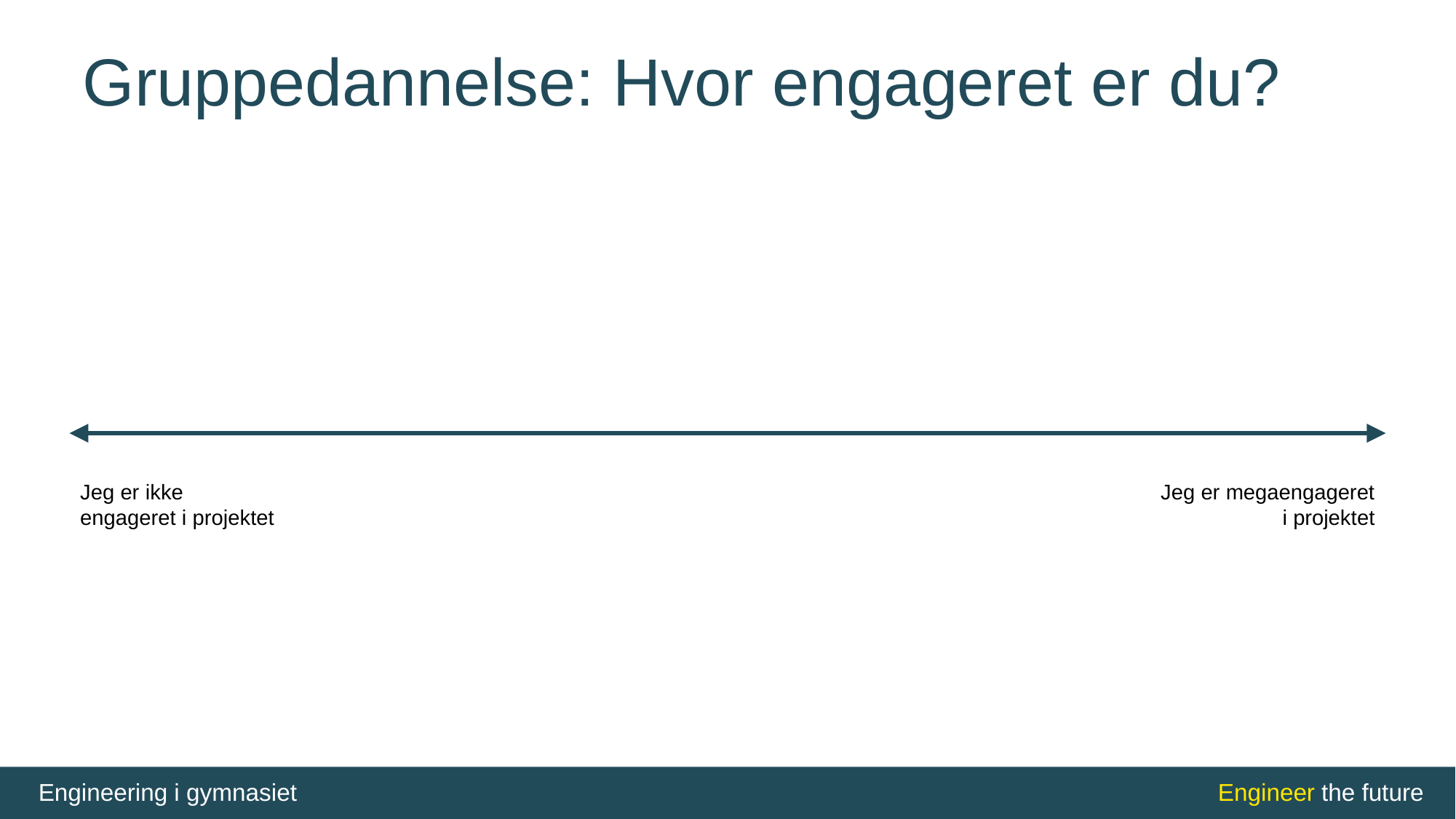

# Gruppedannelse: Hvor engageret er du?

Jeg er ikke engageret i projektet
Jeg er megaengageret i projektet